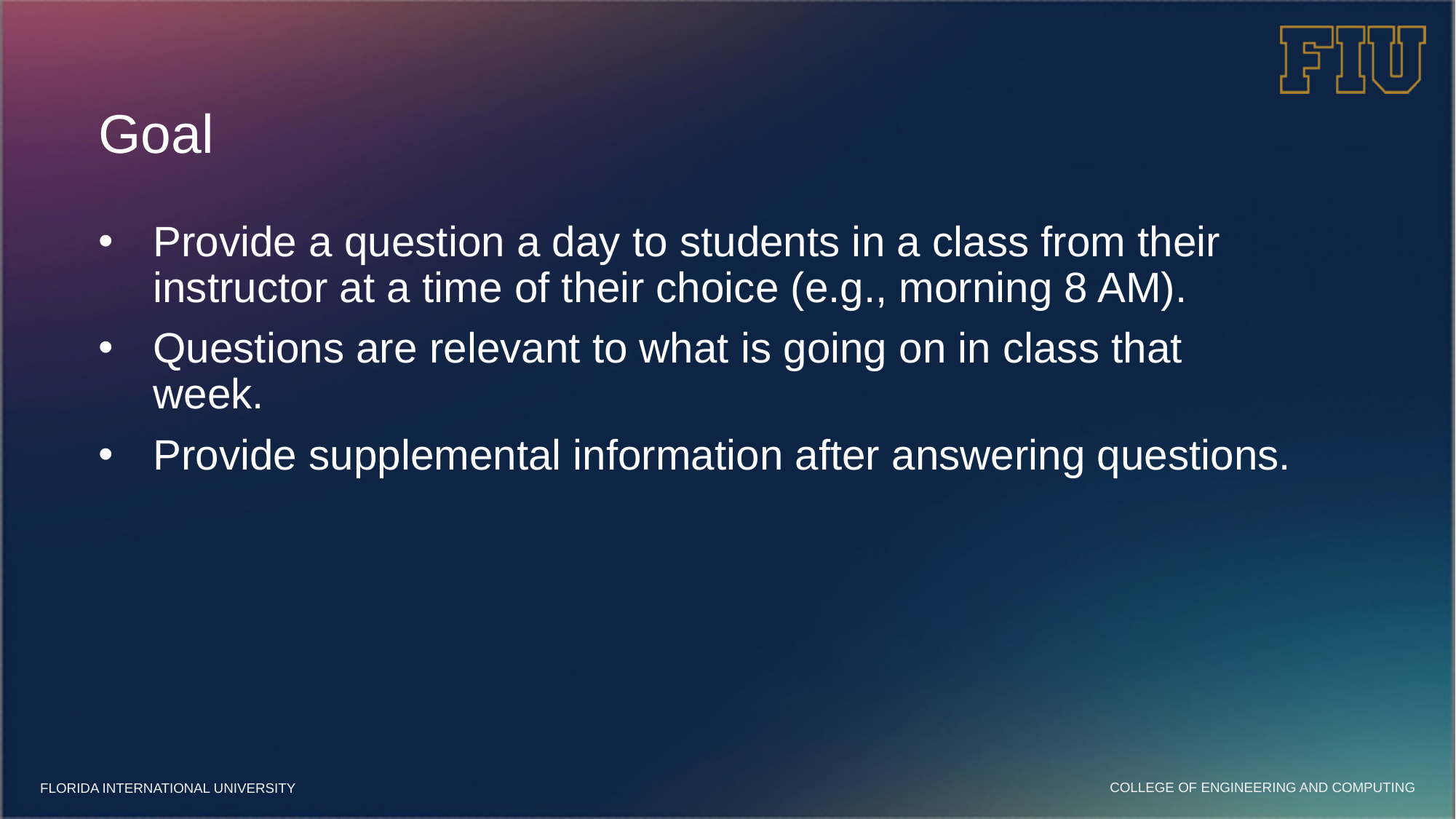

# Goal
Provide a question a day to students in a class from their instructor at a time of their choice (e.g., morning 8 AM).
Questions are relevant to what is going on in class that week.
Provide supplemental information after answering questions.